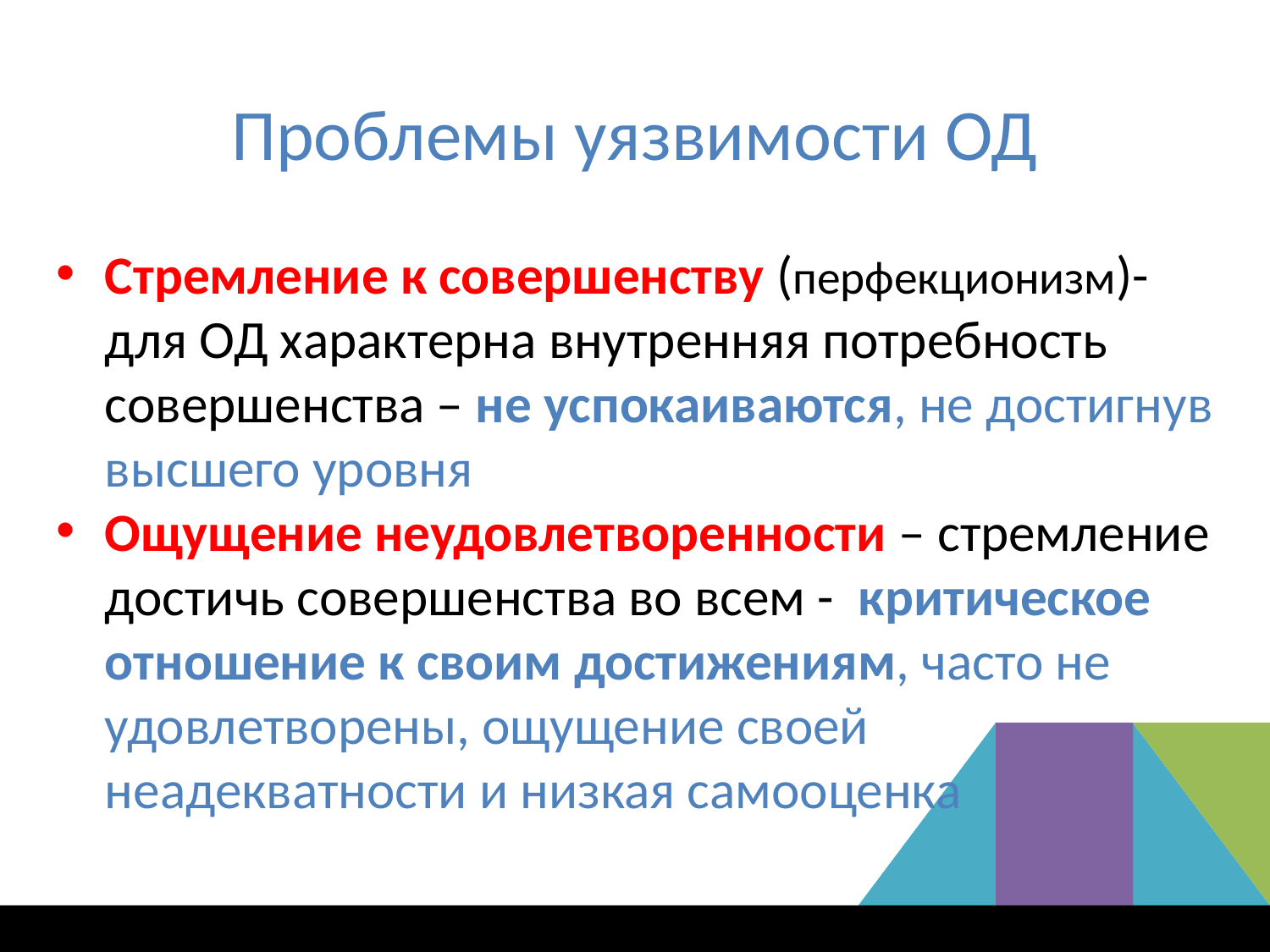

# Проблемы уязвимости ОД
Стремление к совершенству (перфекционизм)- для ОД характерна внутренняя потребность совершенства – не успокаиваются, не достигнув высшего уровня
Ощущение неудовлетворенности – стремление достичь совершенства во всем -  критическое отношение к своим достижениям, часто не удовлетворены, ощущение своей неадекватности и низкая самооценка